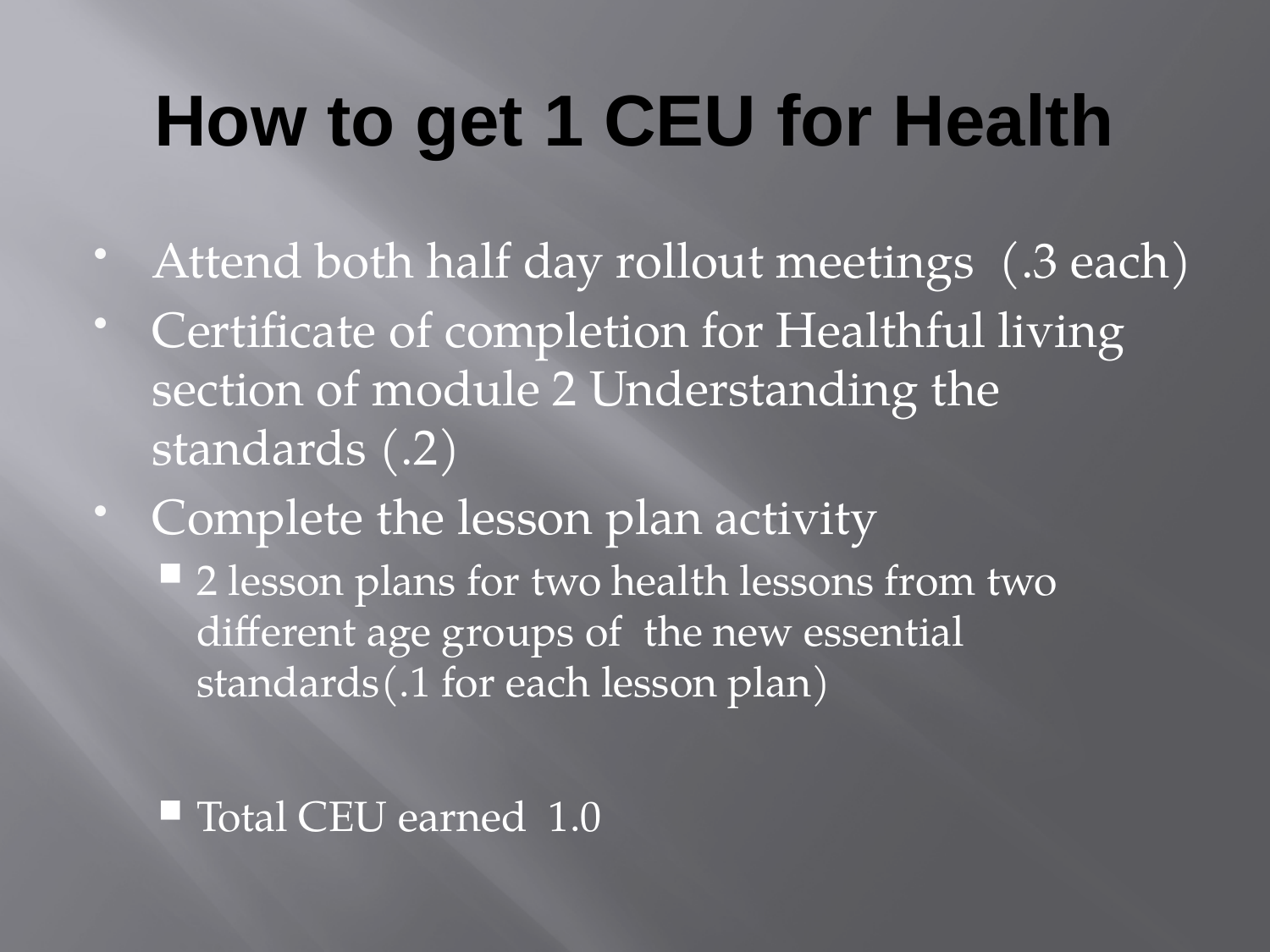

# How to get 1 CEU for Health
Attend both half day rollout meetings  (.3 each)
Certificate of completion for Healthful living section of module 2 Understanding the standards (.2)
Complete the lesson plan activity
2 lesson plans for two health lessons from two different age groups of  the new essential standards(.1 for each lesson plan)

Total CEU earned  1.0